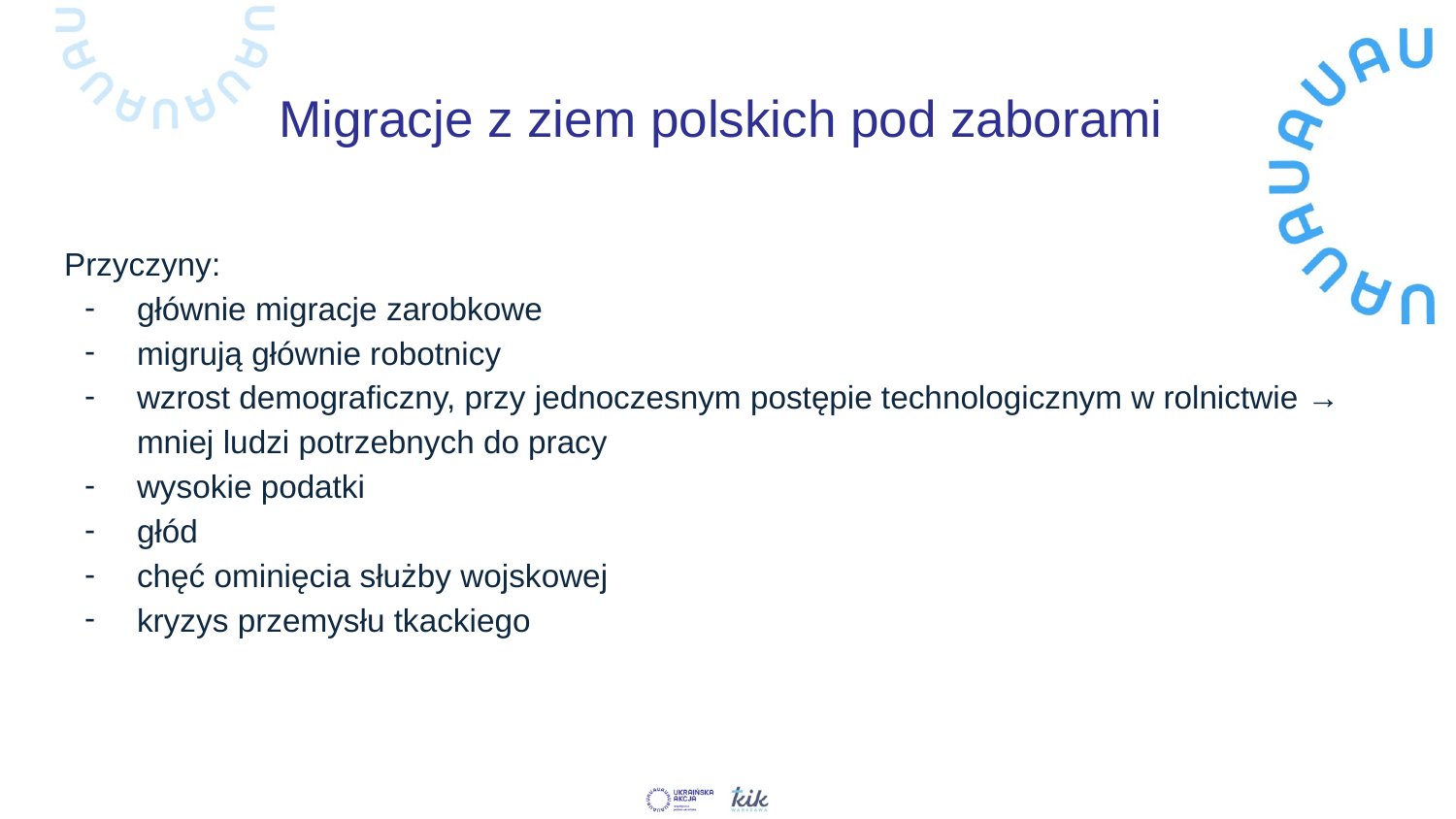

# Migracje z ziem polskich pod zaborami
Przyczyny:
głównie migracje zarobkowe
migrują głównie robotnicy
wzrost demograficzny, przy jednoczesnym postępie technologicznym w rolnictwie → mniej ludzi potrzebnych do pracy
wysokie podatki
głód
chęć ominięcia służby wojskowej
kryzys przemysłu tkackiego